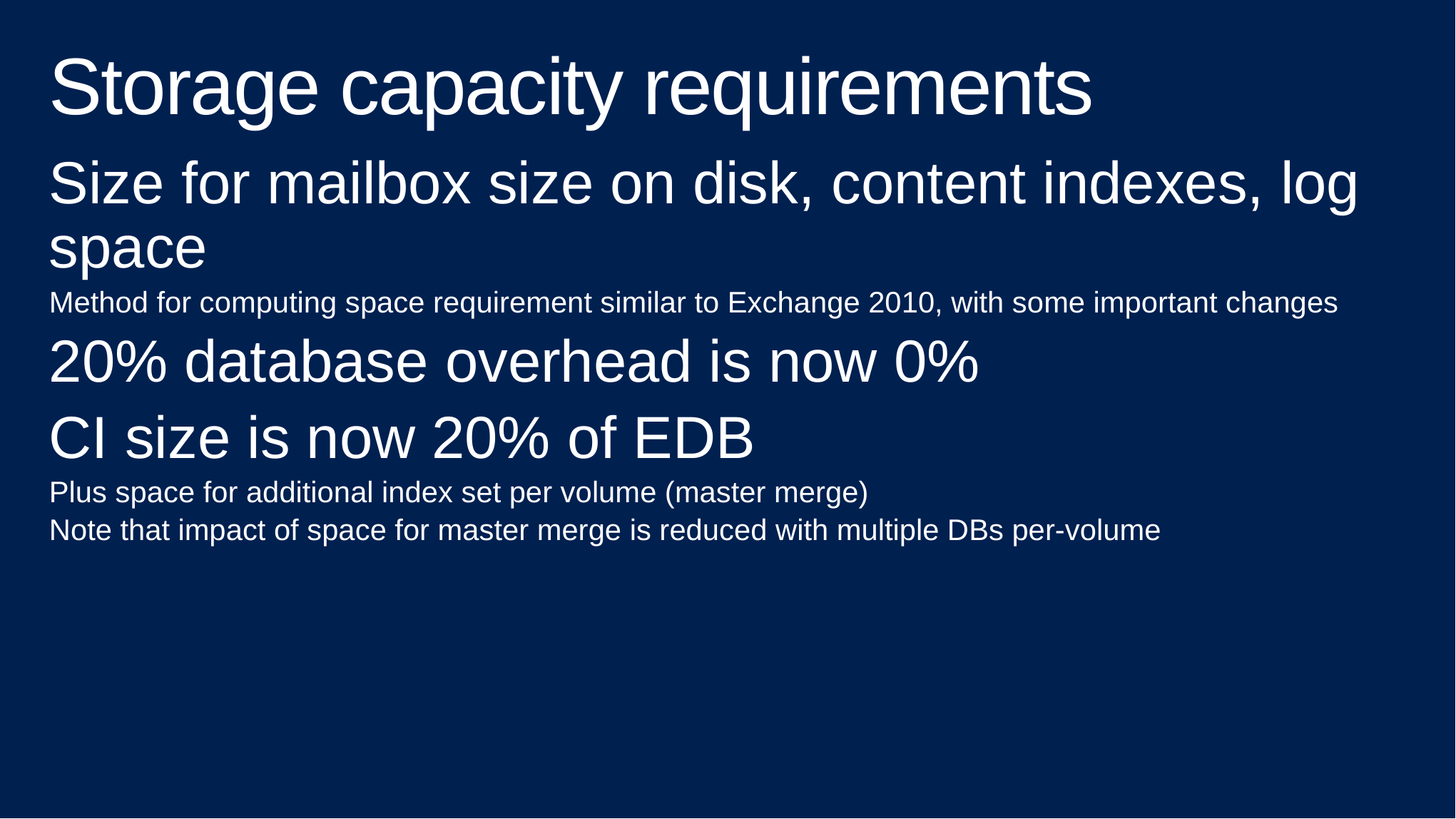

# Storage capacity requirements
Size for mailbox size on disk, content indexes, log space
Method for computing space requirement similar to Exchange 2010, with some important changes
20% database overhead is now 0%
CI size is now 20% of EDB
Plus space for additional index set per volume (master merge)
Note that impact of space for master merge is reduced with multiple DBs per-volume